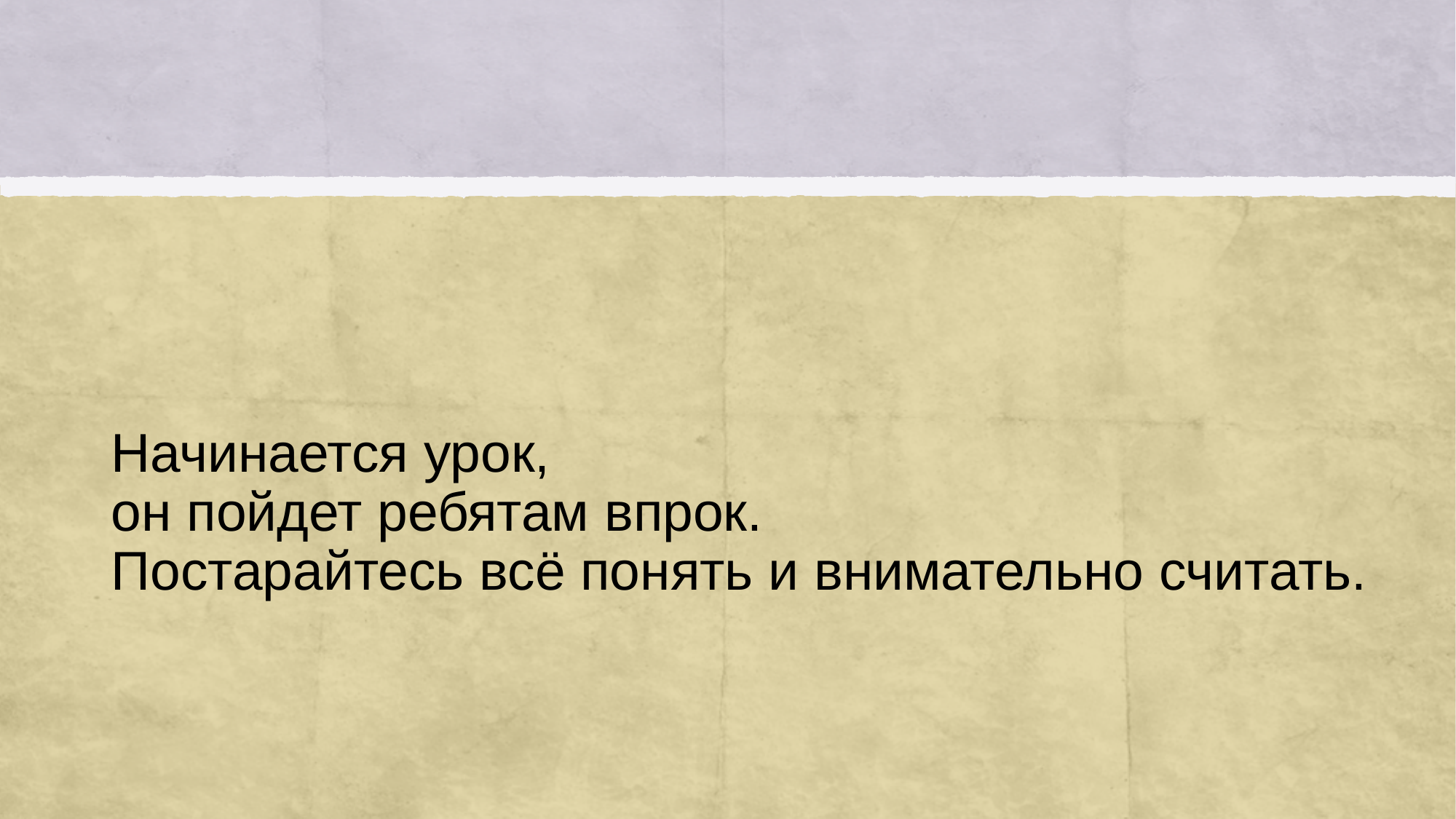

# Начинается урок, он пойдет ребятам впрок. Постарайтесь всё понять и внимательно считать.